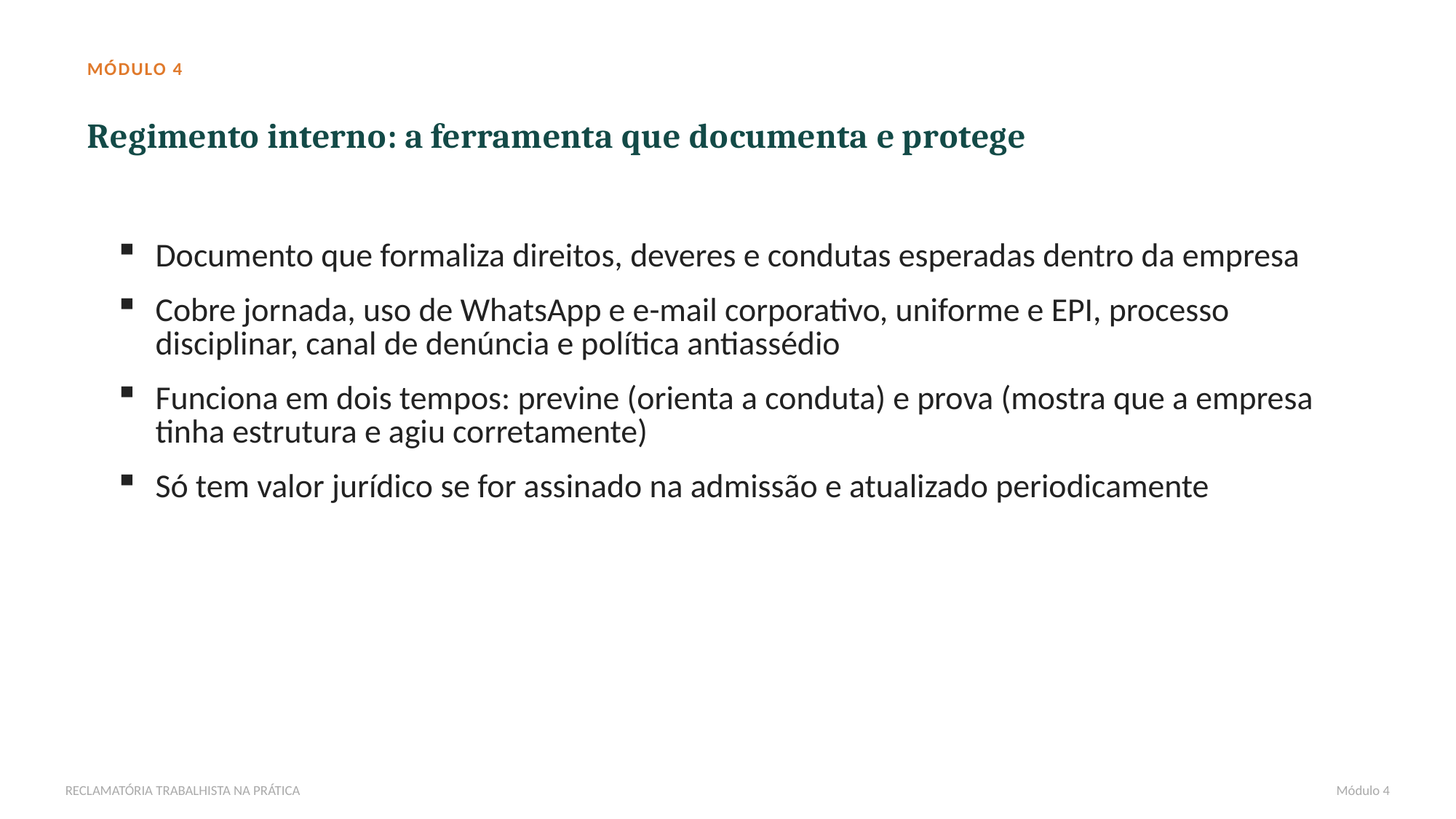

MÓDULO 4
Regimento interno: a ferramenta que documenta e protege
Documento que formaliza direitos, deveres e condutas esperadas dentro da empresa
Cobre jornada, uso de WhatsApp e e-mail corporativo, uniforme e EPI, processo disciplinar, canal de denúncia e política antiassédio
Funciona em dois tempos: previne (orienta a conduta) e prova (mostra que a empresa tinha estrutura e agiu corretamente)
Só tem valor jurídico se for assinado na admissão e atualizado periodicamente
RECLAMATÓRIA TRABALHISTA NA PRÁTICA
Módulo 4